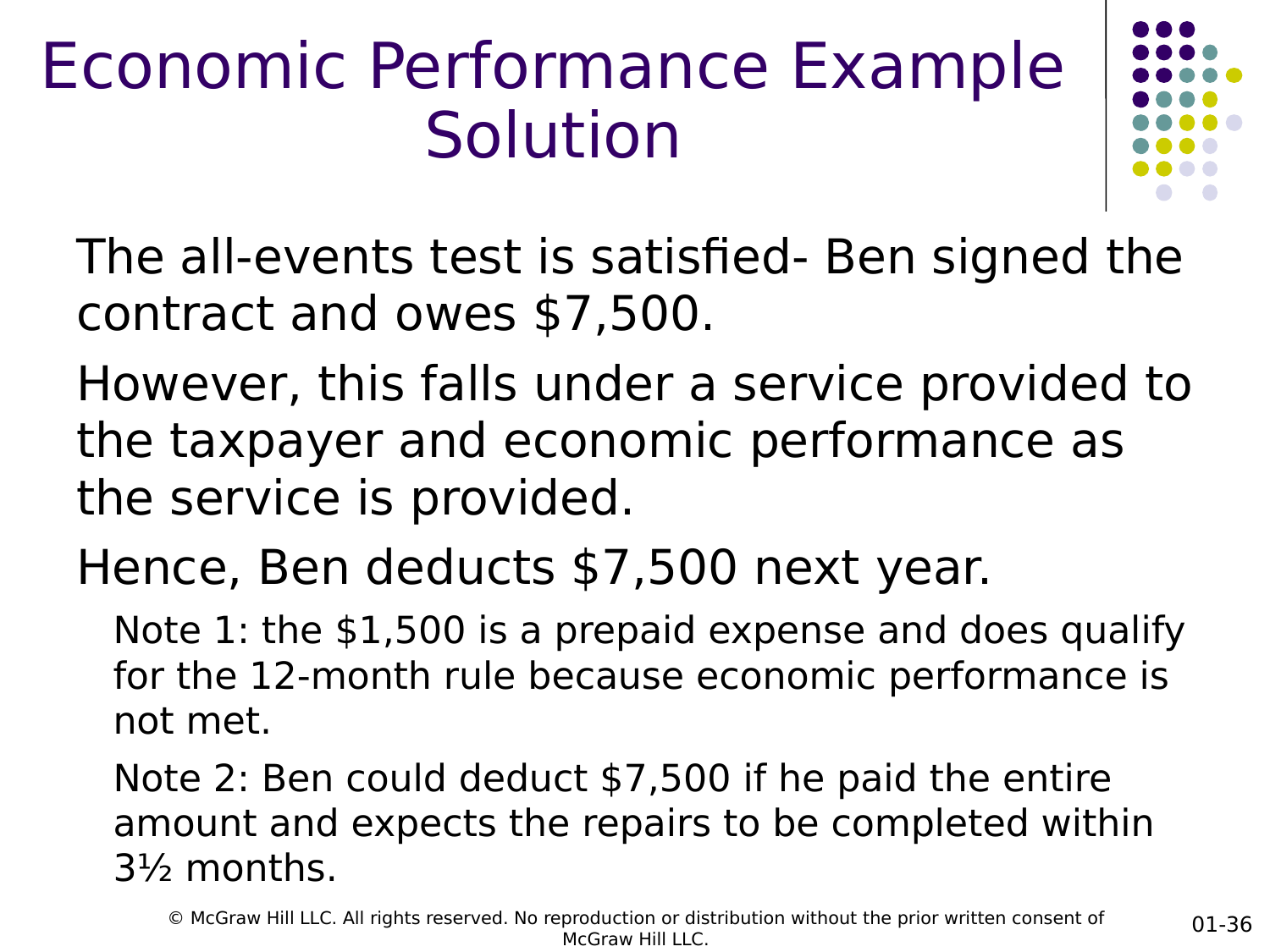

# Economic Performance Example Solution
The all-events test is satisfied- Ben signed the contract and owes $7,500.
However, this falls under a service provided to the taxpayer and economic performance as the service is provided.
Hence, Ben deducts $7,500 next year.
Note 1: the $1,500 is a prepaid expense and does qualify for the 12-month rule because economic performance is not met.
Note 2: Ben could deduct $7,500 if he paid the entire amount and expects the repairs to be completed within 3½ months.
01-36